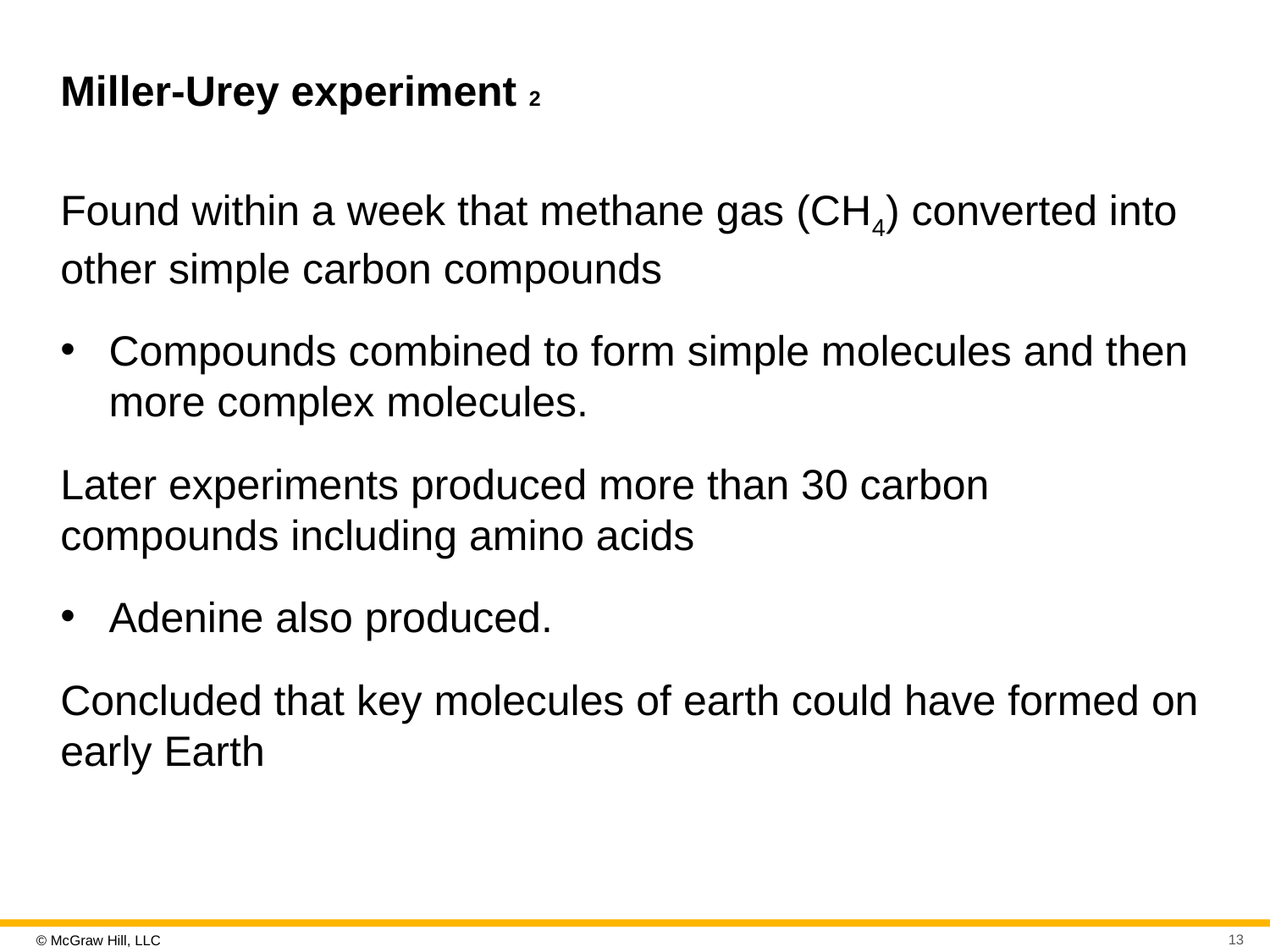

# Miller-Urey experiment 2
Found within a week that methane gas (CH4) converted into other simple carbon compounds
Compounds combined to form simple molecules and then more complex molecules.
Later experiments produced more than 30 carbon compounds including amino acids
Adenine also produced.
Concluded that key molecules of earth could have formed on early Earth
13